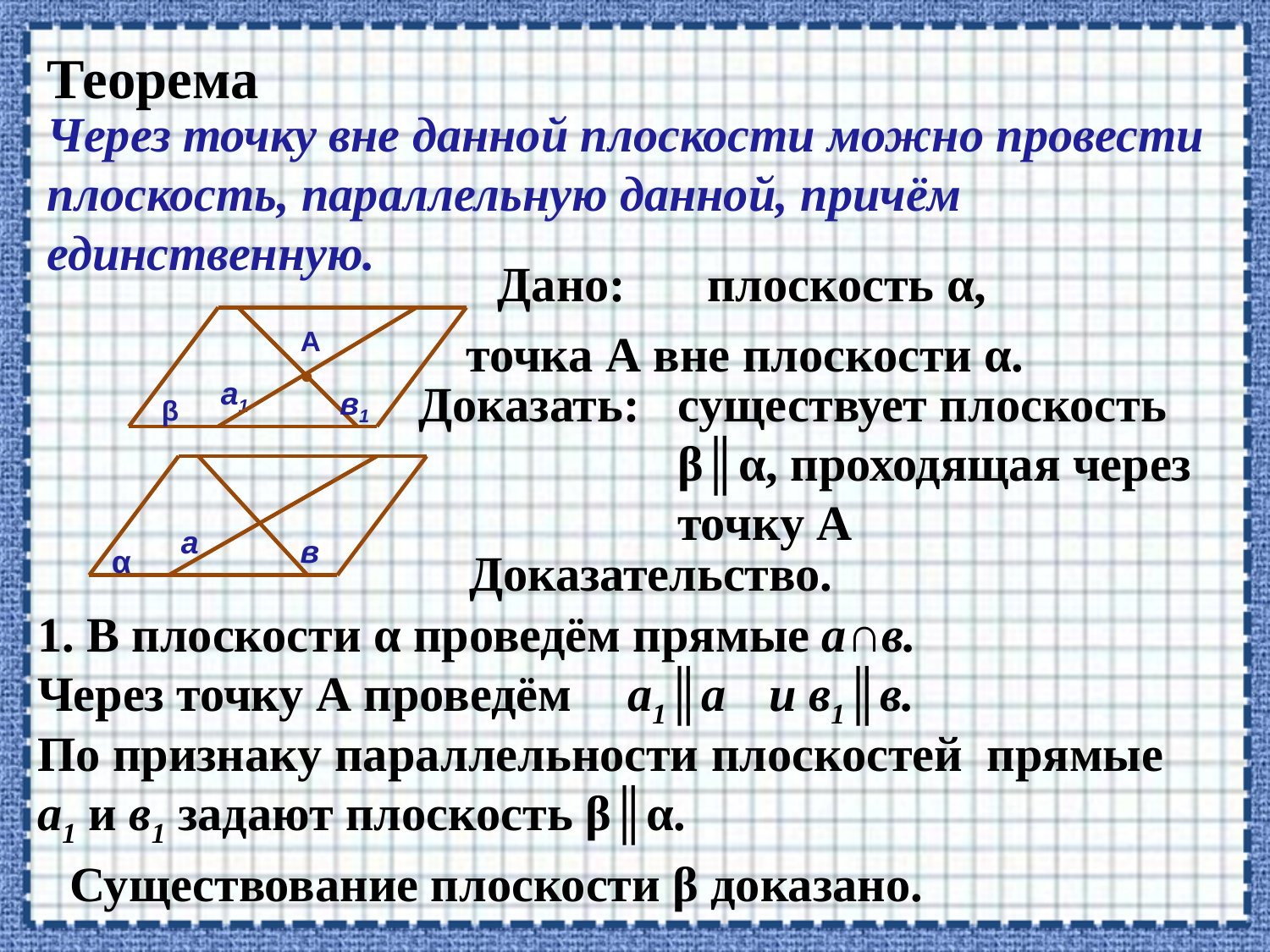

Теорема
Через точку вне данной плоскости можно провести плоскость, параллельную данной, причём единственную.
Дано:
плоскость α,
 точка А вне плоскости α.
А
•
Доказать:
существует плоскость β║α, проходящая через точку А
а1
в1
β
а
в
α
Доказательство.
1. В плоскости α проведём прямые а∩в.
Через точку А проведём
а1║а
и в1║в.
По признаку параллельности плоскостей  прямые а1 и в1 задают плоскость β║α.
Существование плоскости β доказано.